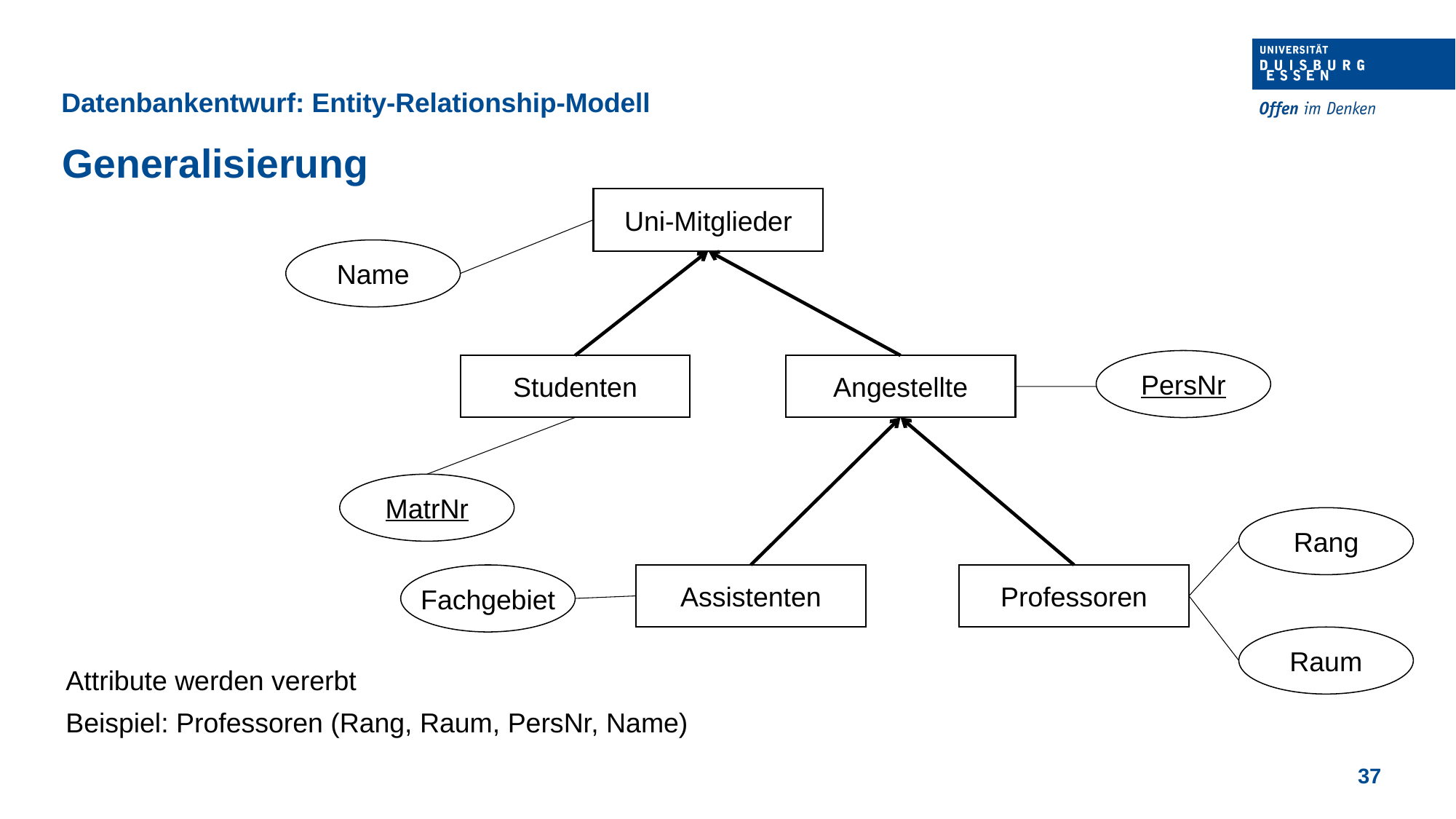

Datenbankentwurf: Entity-Relationship-Modell

Generalisierung
Uni-Mitglieder
Name
PersNr
Studenten
Angestellte
MatrNr
Rang
Fachgebiet
Assistenten
Professoren
Raum
Attribute werden vererbt
Beispiel: Professoren (Rang, Raum, PersNr, Name)
37